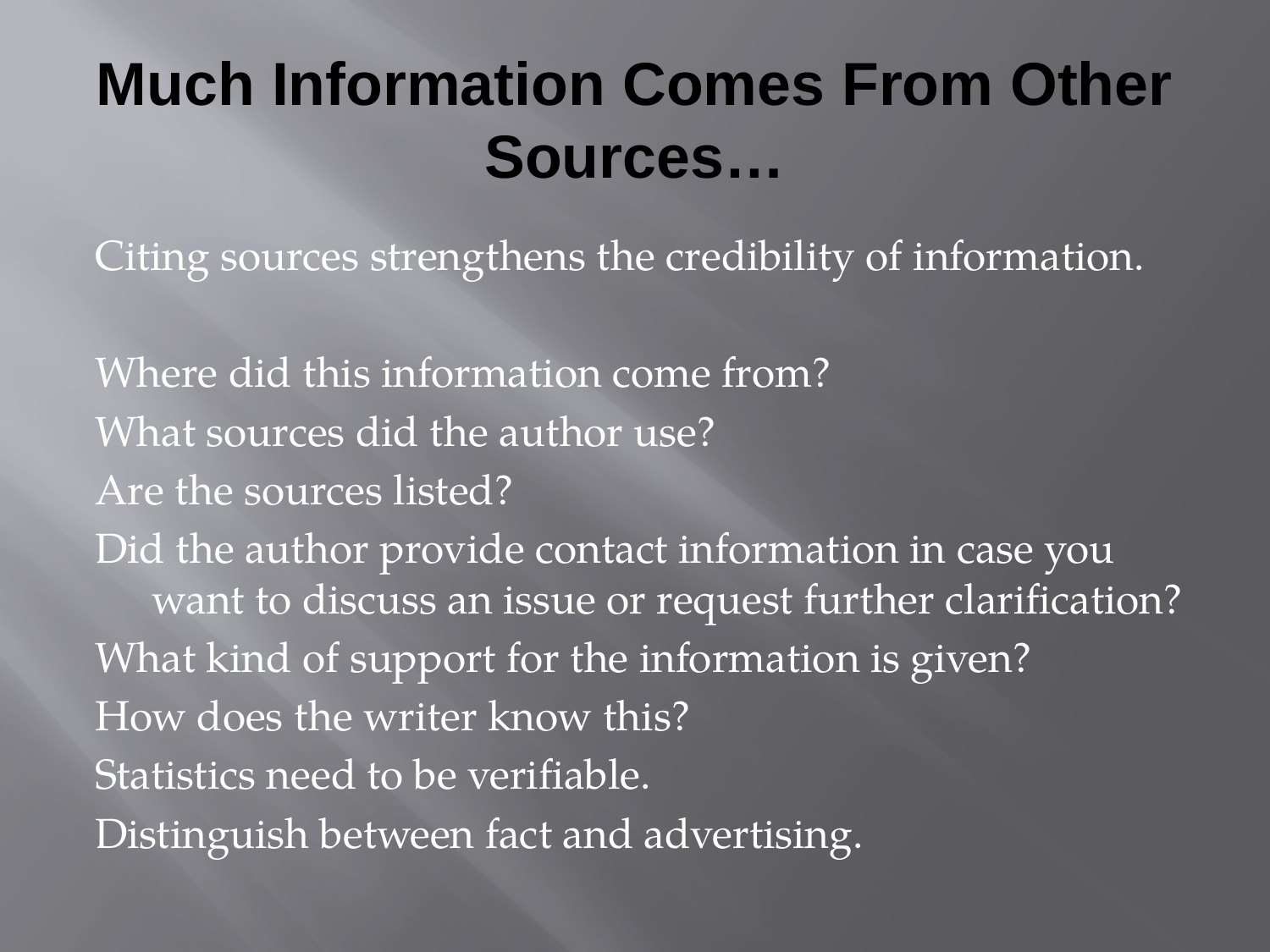

# Much Information Comes From Other Sources…
Citing sources strengthens the credibility of information.

Where did this information come from?
What sources did the author use?
Are the sources listed?
Did the author provide contact information in case you want to discuss an issue or request further clarification?
What kind of support for the information is given?
How does the writer know this?
Statistics need to be verifiable.
Distinguish between fact and advertising.